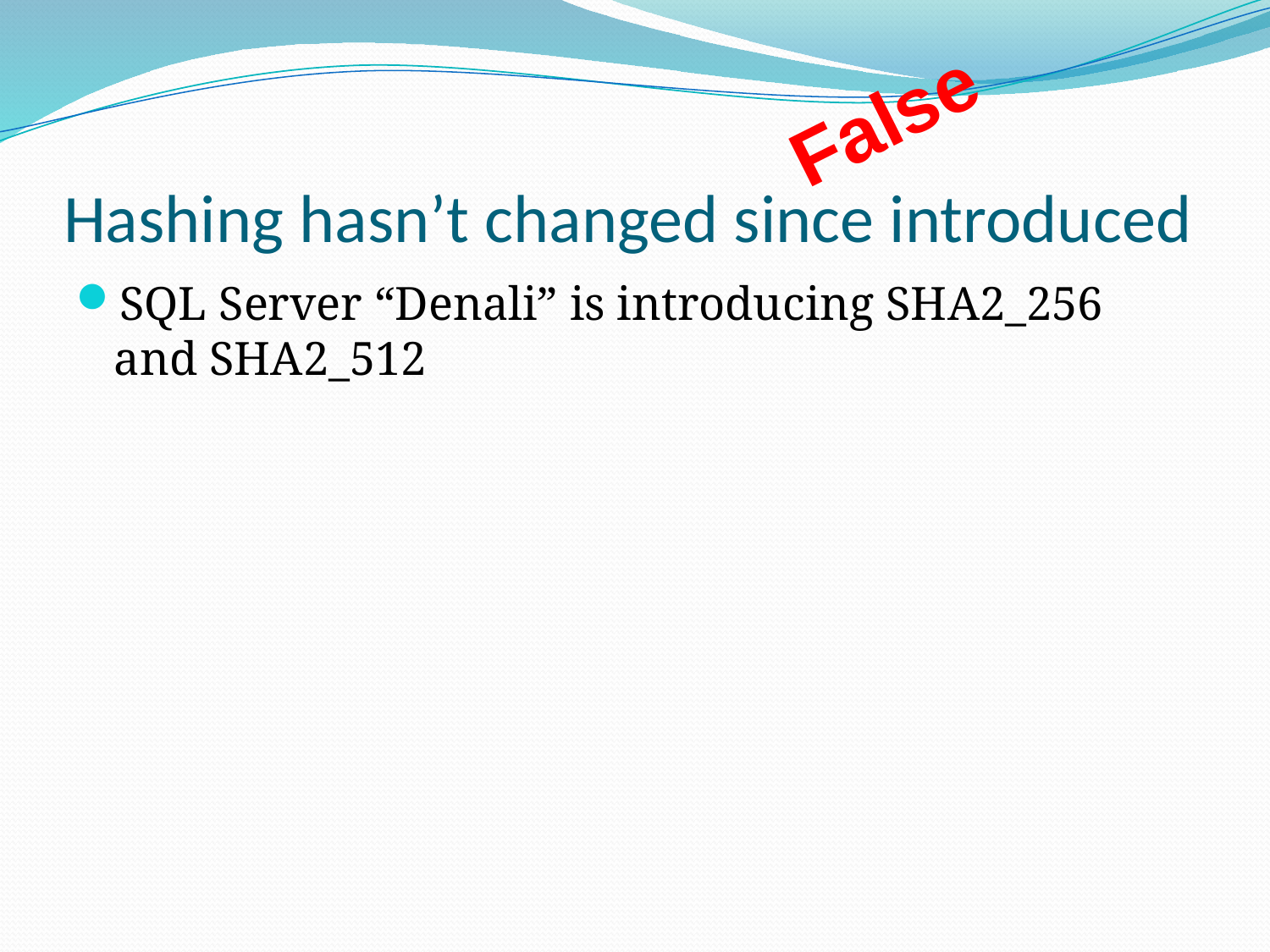

False
# Hashing hasn’t changed since introduced
SQL Server “Denali” is introducing SHA2_256 and SHA2_512